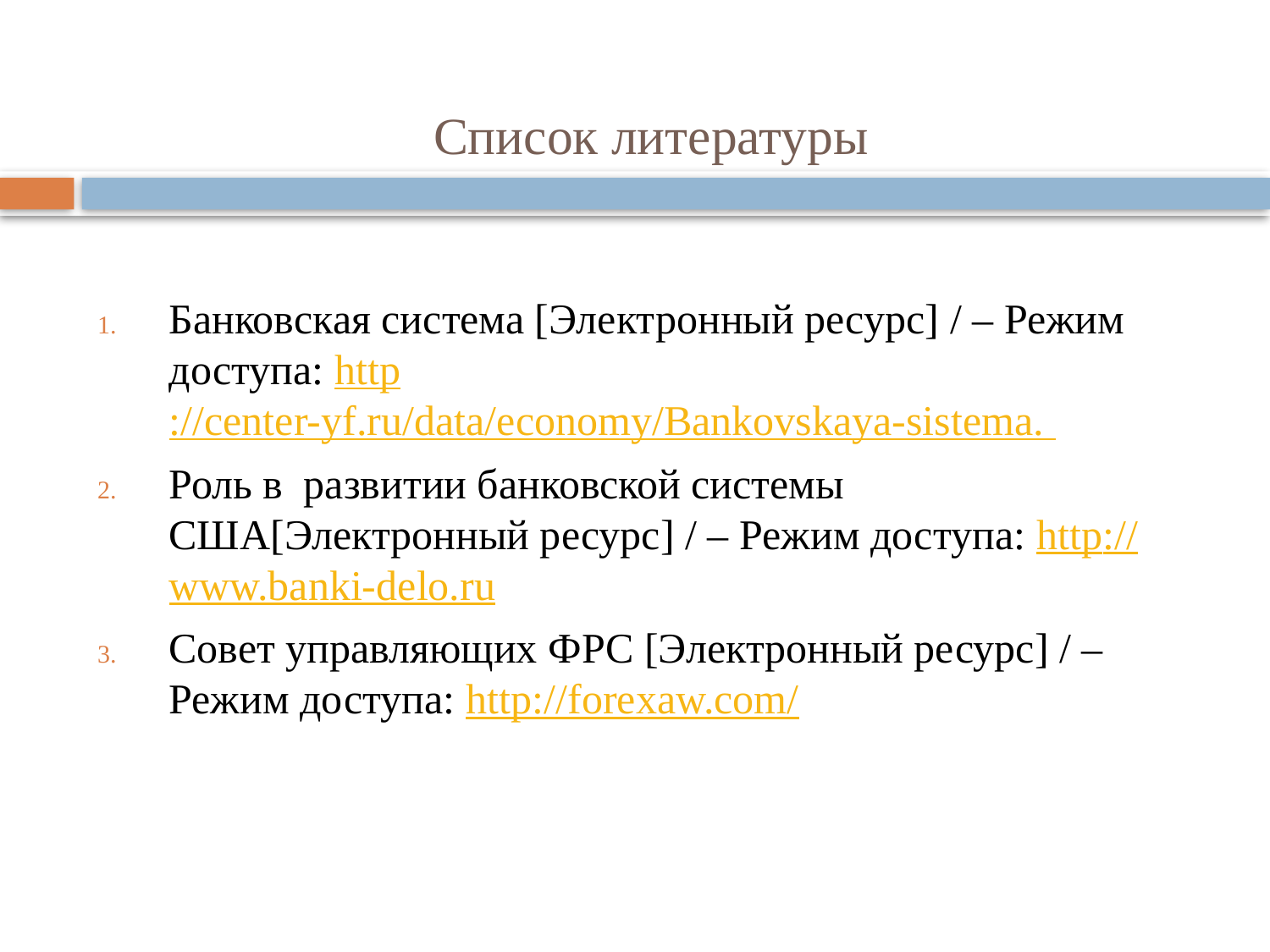

# Список литературы

Банковская система [Электронный ресурс] / – Режим доступа: http://center-yf.ru/data/economy/Bankovskaya-sistema.
Роль в  развитии банковской системы США[Электронный ресурс] / – Режим доступа: http://www.banki-delo.ru
Совет управляющих ФРС [Электронный ресурс] / – Режим доступа: http://forexaw.com/